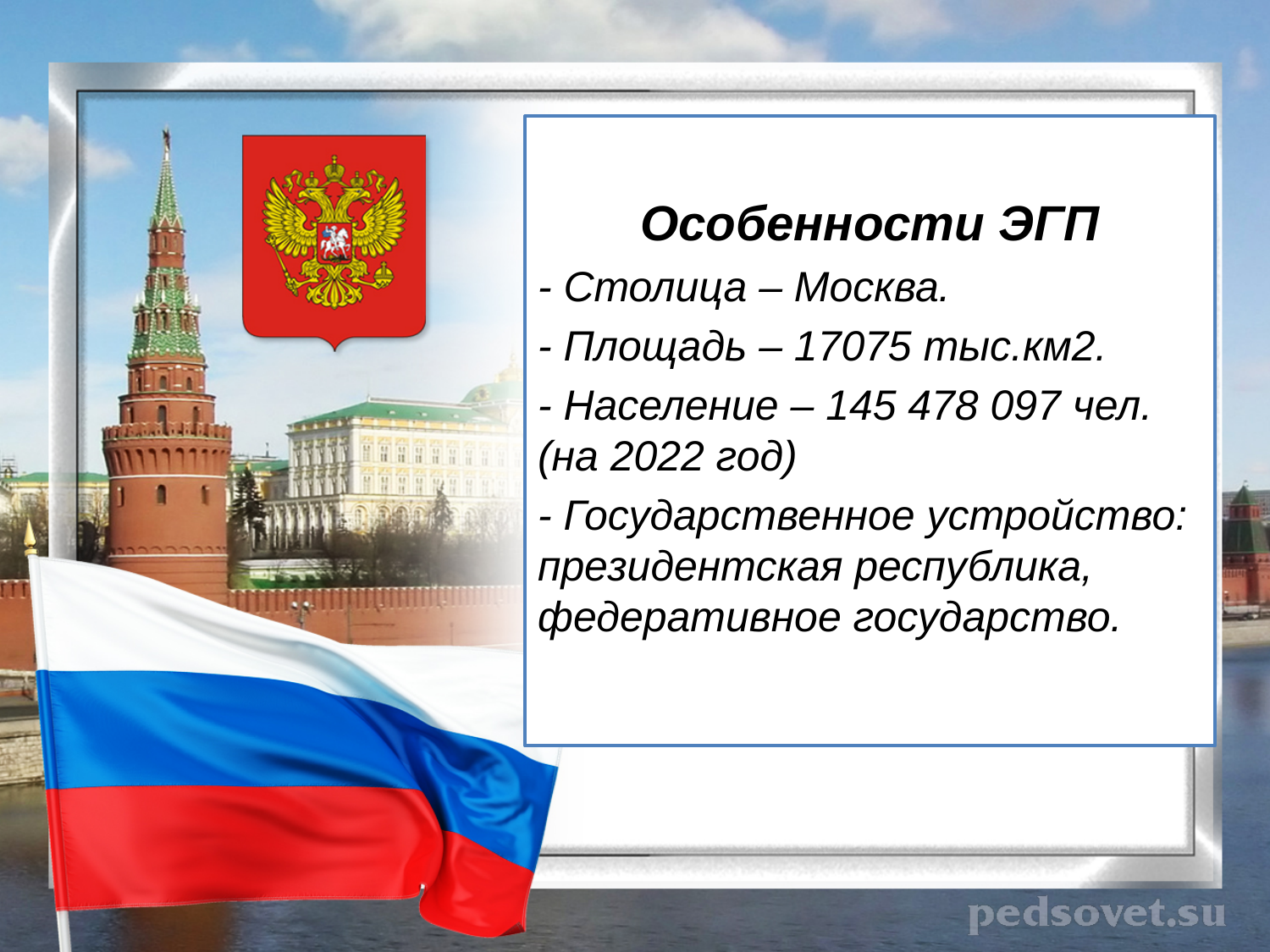

Особенности ЭГП
- Столица – Москва.
- Площадь – 17075 тыс.км2.
- Население – 145 478 097 чел. (на 2022 год)
- Государственное устройство: президентская республика, федеративное государство.